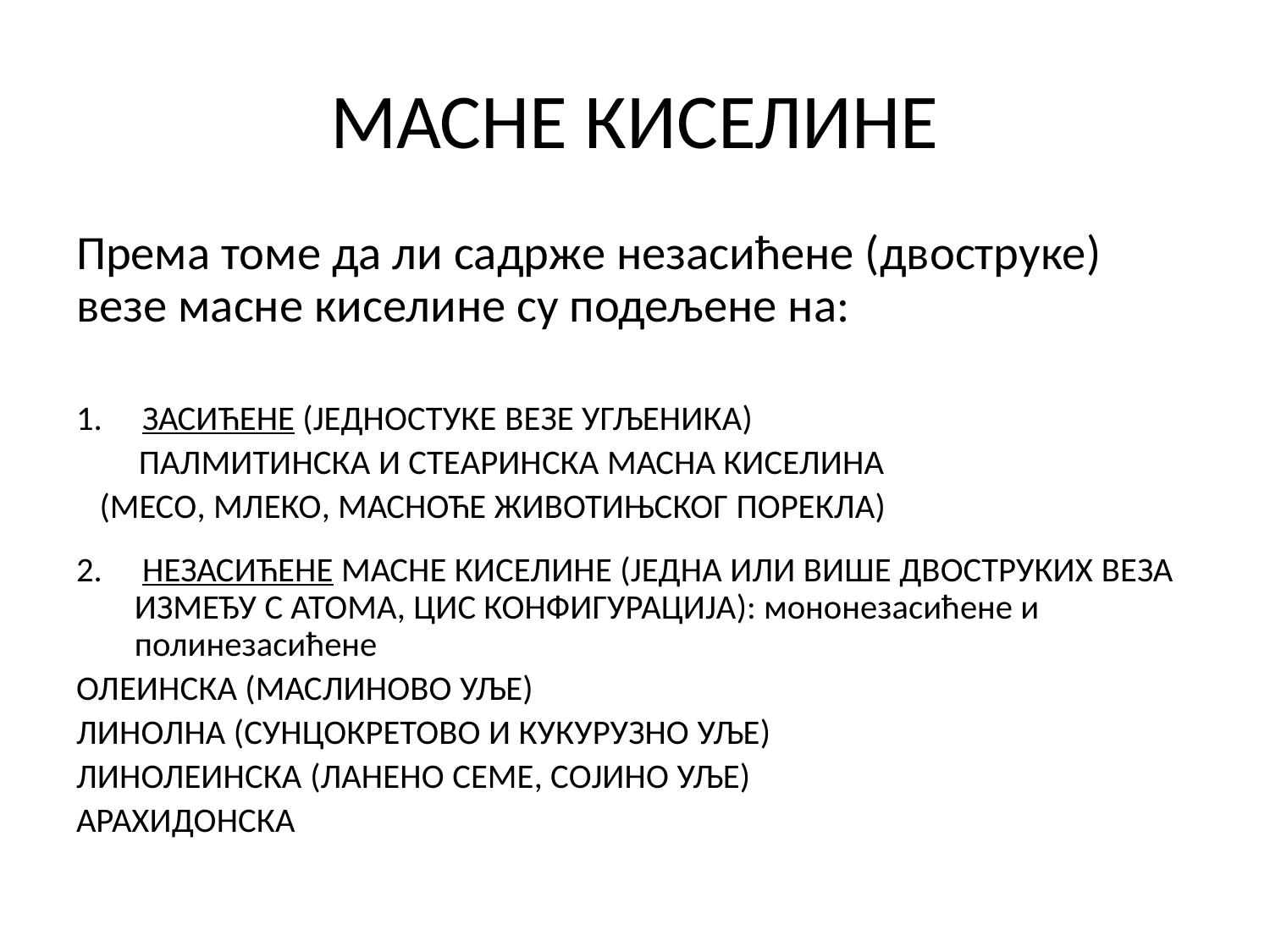

# МАСНЕ КИСЕЛИНЕ
Према томе да ли садрже незасићене (двоструке) везе масне киселине су подељене на:

 ЗАСИЋЕНЕ (ЈЕДНОСТУКЕ ВЕЗЕ УГЉЕНИКА)
        ПАЛМИТИНСКА И СТЕАРИНСКА МАСНА КИСЕЛИНА
   (МЕСО, МЛЕКО, МАСНОЋЕ ЖИВОТИЊСКОГ ПОРЕКЛА)

 НЕЗАСИЋЕНЕ МАСНЕ КИСЕЛИНЕ (ЈЕДНА ИЛИ ВИШЕ ДВОСТРУКИХ ВЕЗА ИЗМЕЂУ C АТОМА, ЦИС КОНФИГУРАЦИЈА): мононезасићене и полинезасићене
ОЛЕИНСКА (МАСЛИНОВО УЉЕ)
ЛИНОЛНА (СУНЦОКРЕТОВО И КУКУРУЗНО УЉЕ)
ЛИНОЛЕИНСКА (ЛАНЕНО СЕМЕ, СОЈИНО УЉЕ)
АРАХИДОНСКА